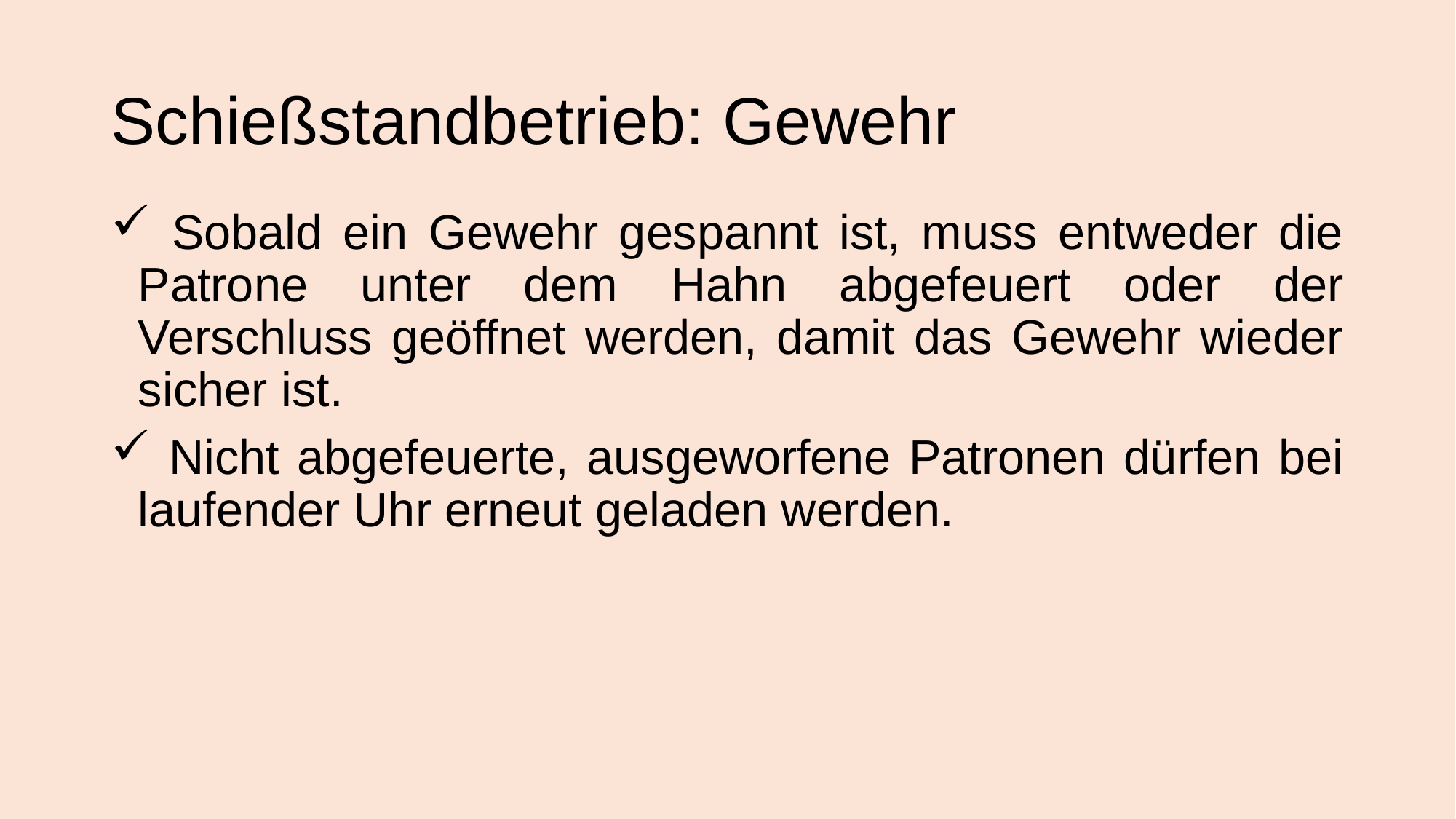

# Schießstandbetrieb: Gewehr
 Sobald ein Gewehr gespannt ist, muss entweder die Patrone unter dem Hahn abgefeuert oder der Verschluss geöffnet werden, damit das Gewehr wieder sicher ist.
 Nicht abgefeuerte, ausgeworfene Patronen dürfen bei laufender Uhr erneut geladen werden.